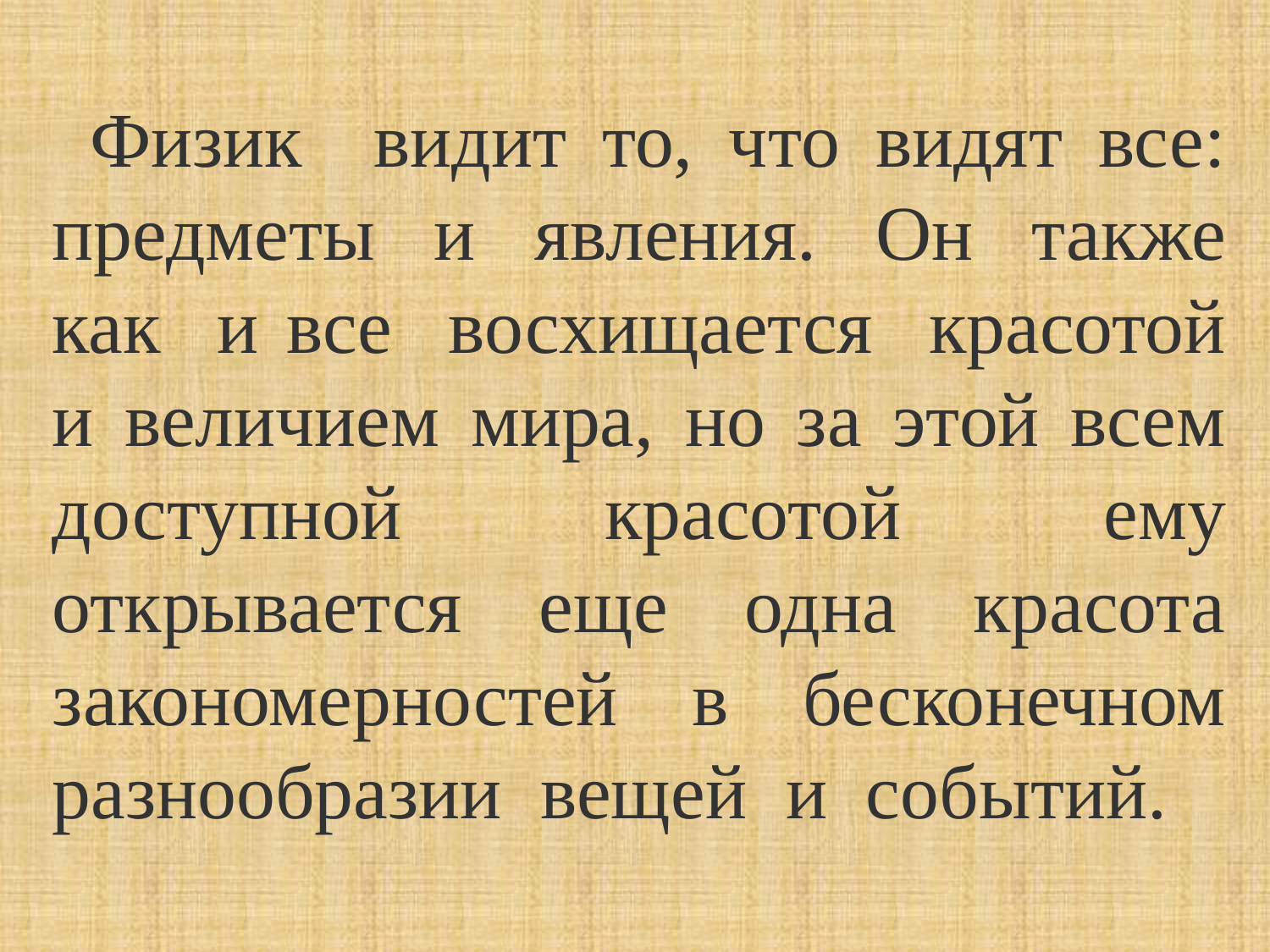

Физик  видит то, что видят все: предметы  и  явления.  Он  также как  и все  восхищается  красотой и величием мира, но за этой всем доступной  красотой  ему открывается  еще  одна  красота закономерностей  в  бесконечном разнообразии  вещей  и  событий.